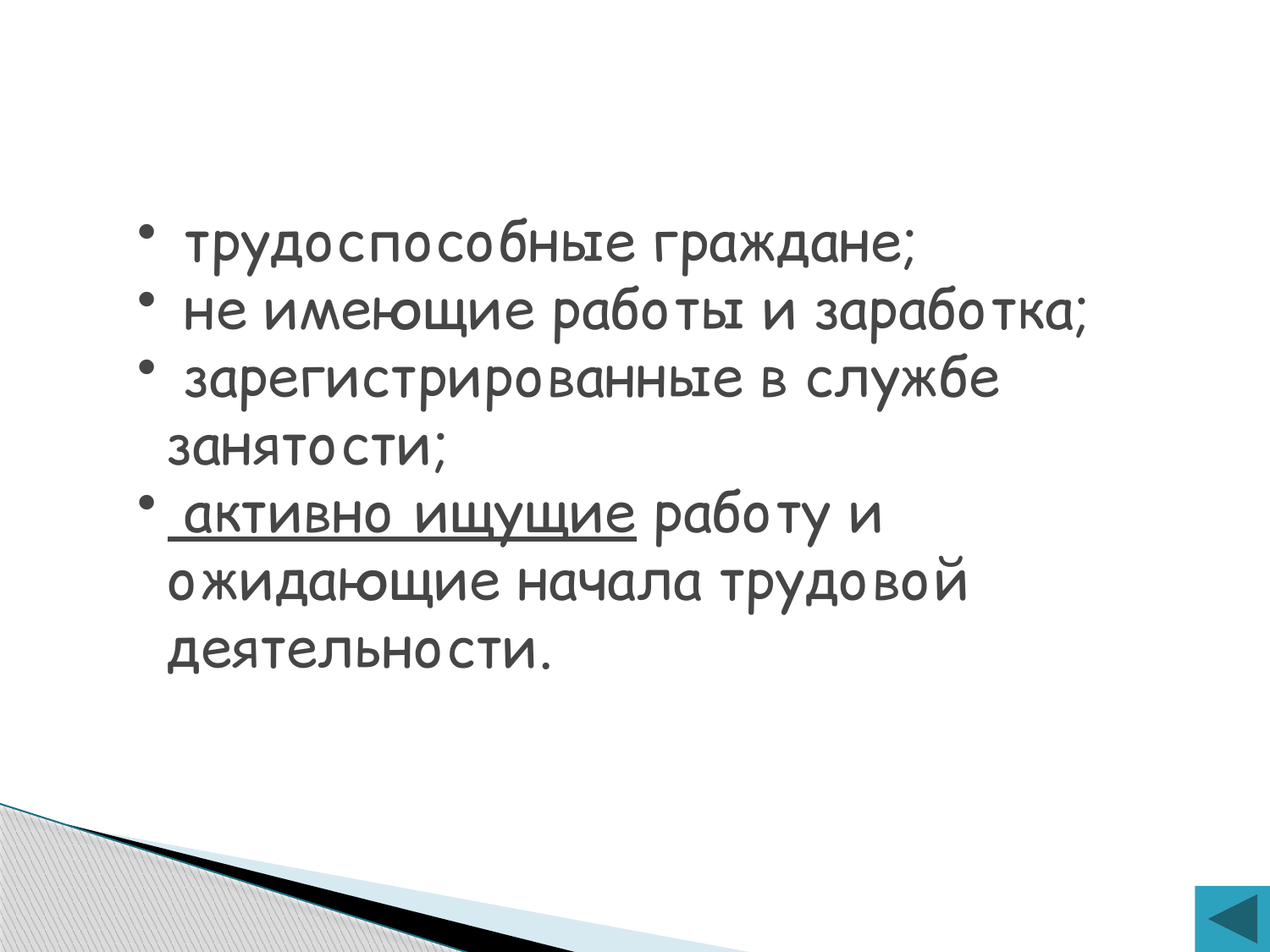

Безработными признаются:

 трудоспособные граждане;
 не имеющие работы и заработка;
 зарегистрированные в службе занятости;
 активно ищущие работу и ожидающие начала трудовой деятельности.